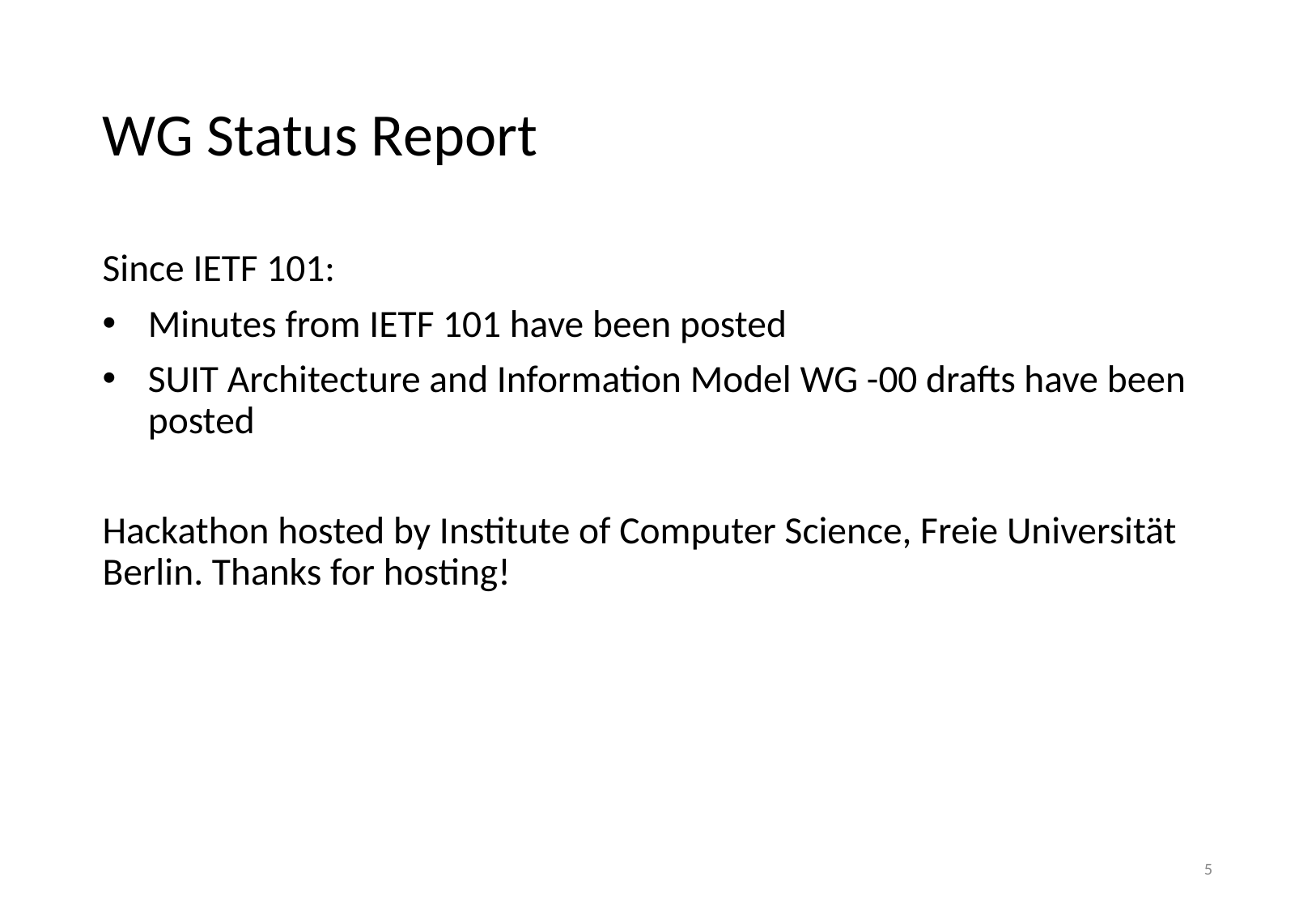

# WG Status Report
Since IETF 101:
Minutes from IETF 101 have been posted
SUIT Architecture and Information Model WG -00 drafts have been posted

Hackathon hosted by Institute of Computer Science, Freie Universität Berlin. Thanks for hosting!
5